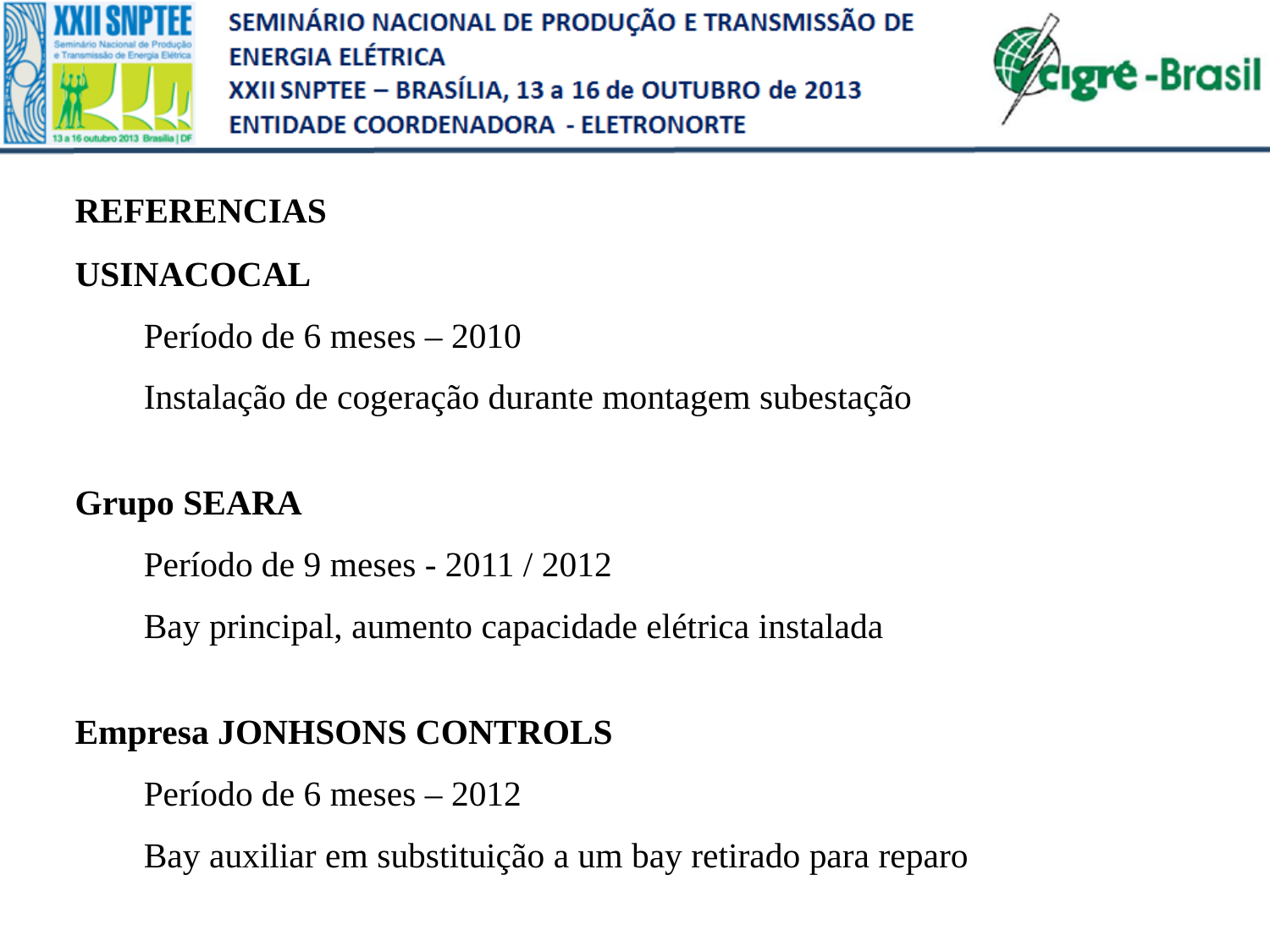

REFERENCIAS

USINACOCAL

	Período de 6 meses – 2010

	Instalação de cogeração durante montagem subestação

Grupo SEARA

	Período de 9 meses - 2011 / 2012

	Bay principal, aumento capacidade elétrica instalada

Empresa JONHSONS CONTROLS

	Período de 6 meses – 2012

	Bay auxiliar em substituição a um bay retirado para reparo